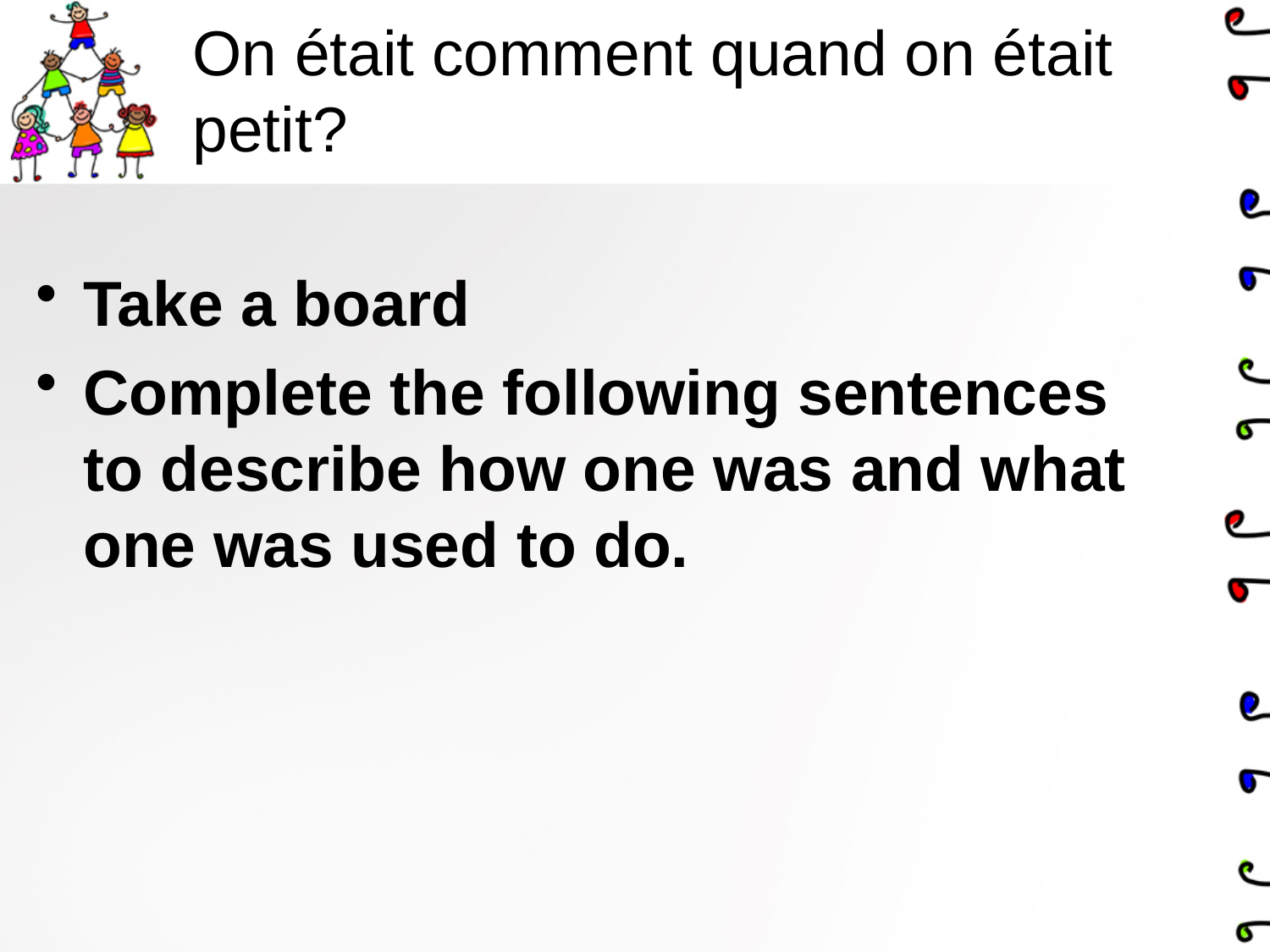

# On était comment quand on était petit?
Take a board
Complete the following sentences to describe how one was and what one was used to do.